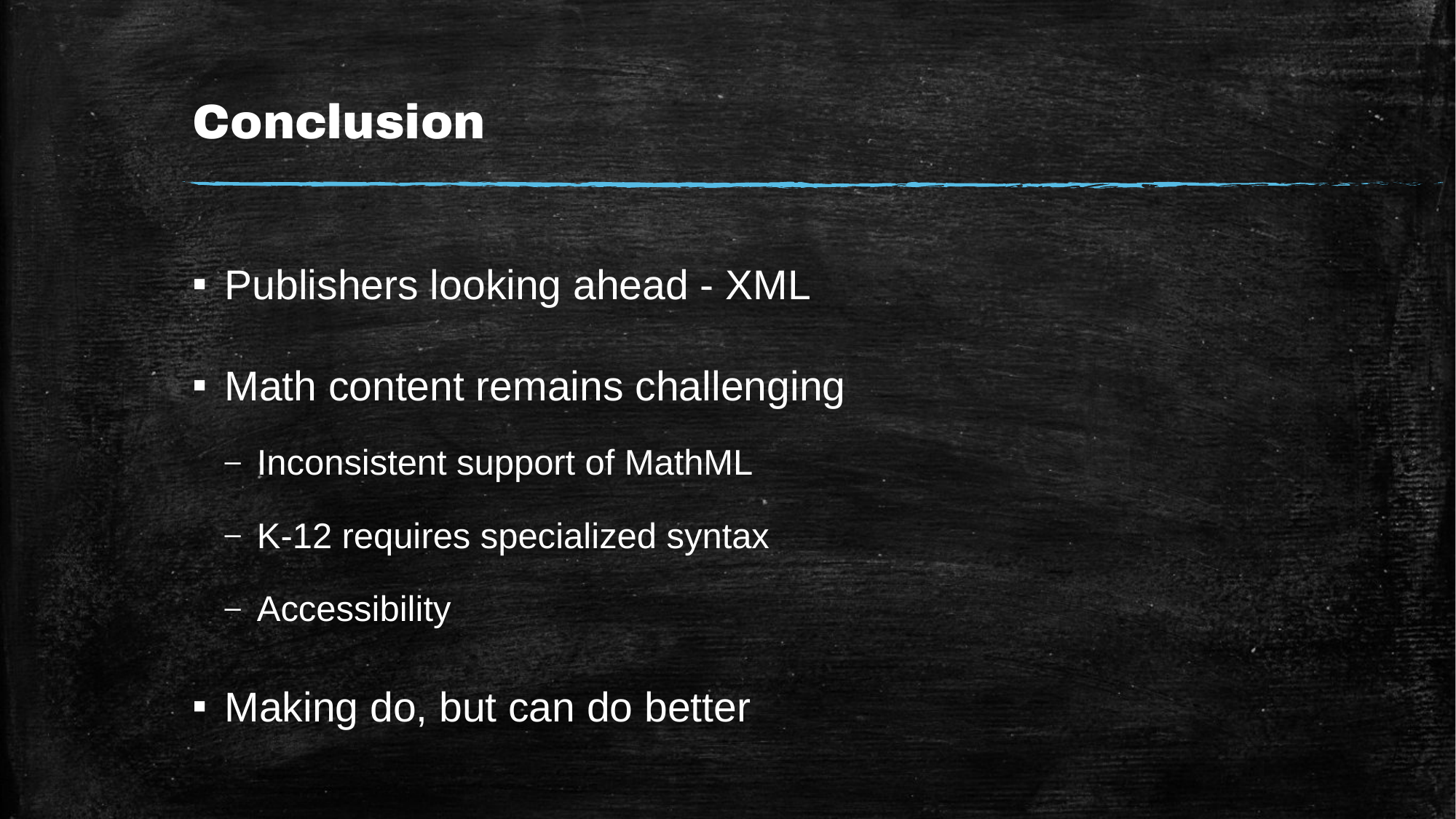

# Conclusion
Publishers looking ahead - XML
Math content remains challenging
Inconsistent support of MathML
K-12 requires specialized syntax
Accessibility
Making do, but can do better